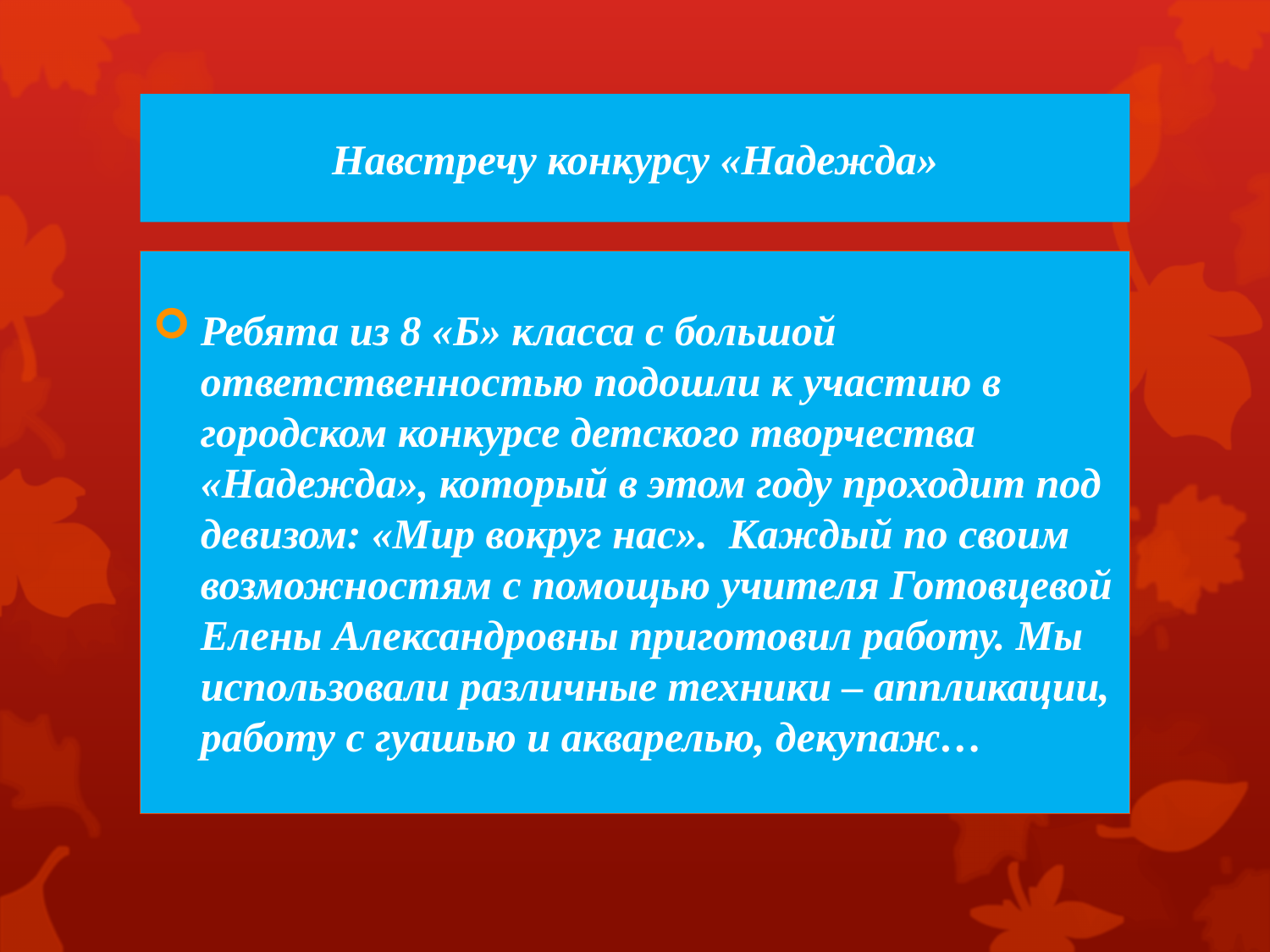

# Навстречу конкурсу «Надежда»
Ребята из 8 «Б» класса с большой ответственностью подошли к участию в городском конкурсе детского творчества «Надежда», который в этом году проходит под девизом: «Мир вокруг нас».  Каждый по своим возможностям с помощью учителя Готовцевой Елены Александровны приготовил работу. Мы использовали различные техники – аппликации, работу с гуашью и акварелью, декупаж…